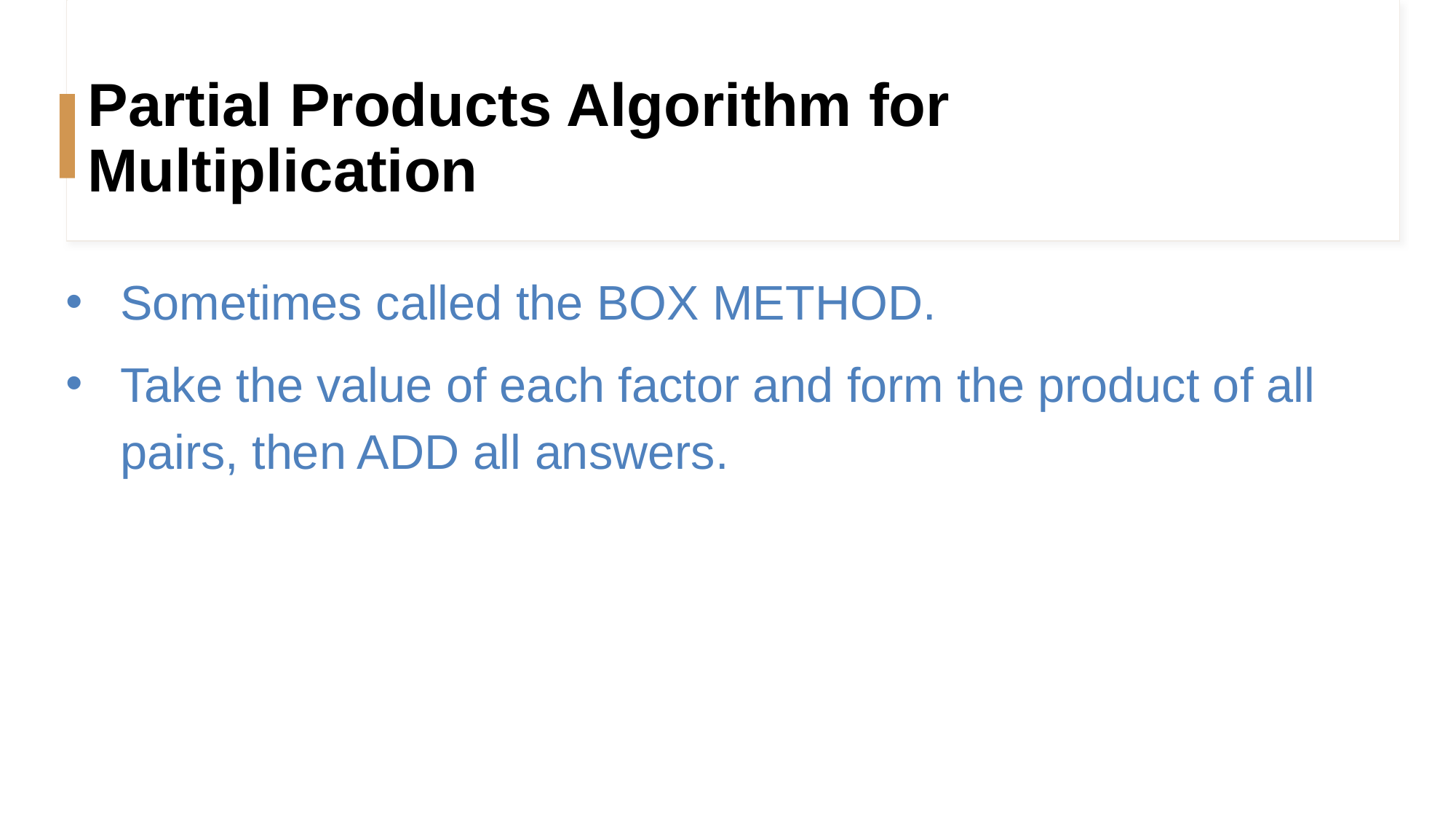

# Partial Products Algorithm for Multiplication

Sometimes called the BOX METHOD.
Take the value of each factor and form the product of all pairs, then ADD all answers.